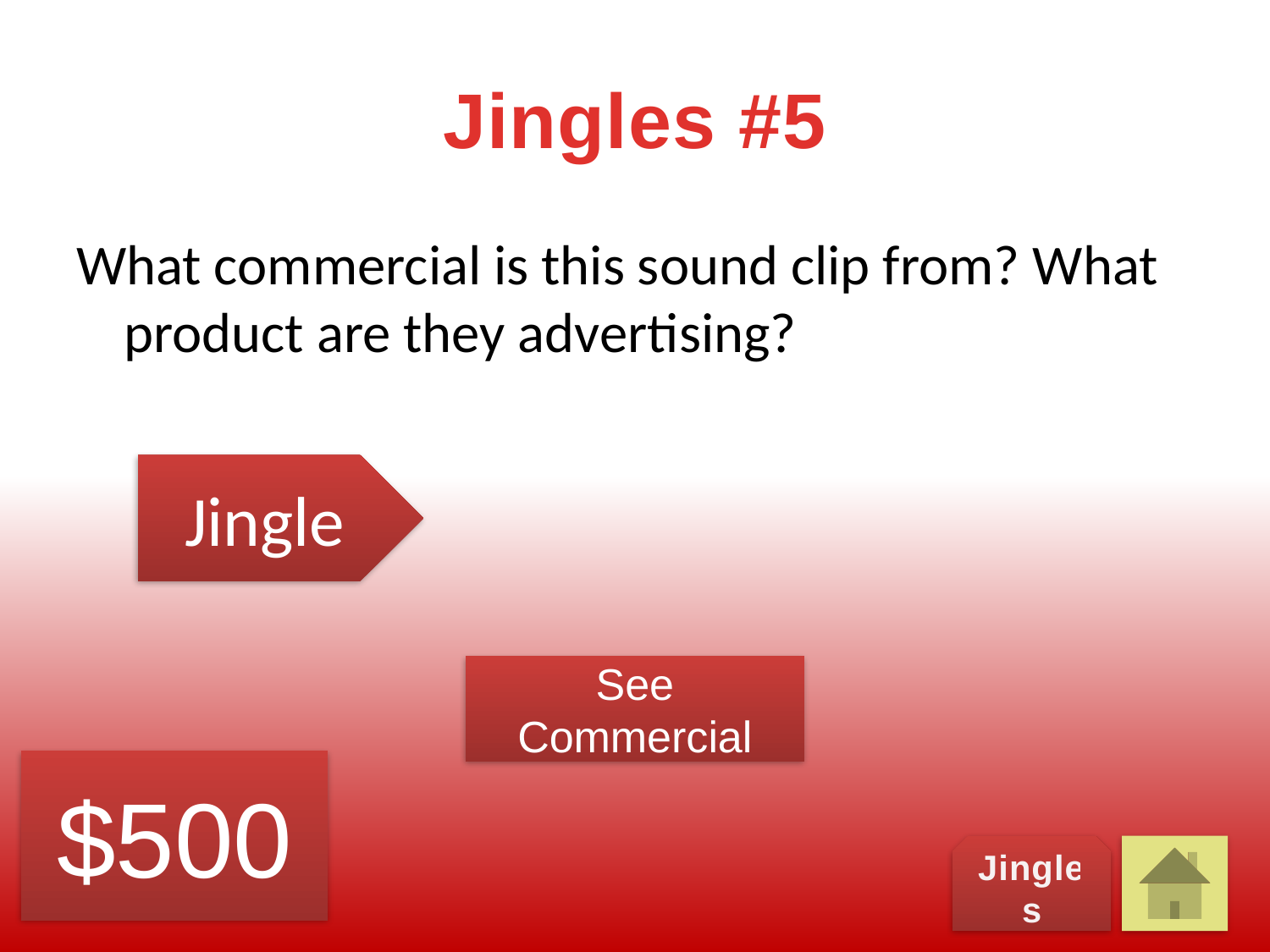

# Jingles #5
What commercial is this sound clip from? What product are they advertising?
Jingle
See Commercial
$500
Jingles